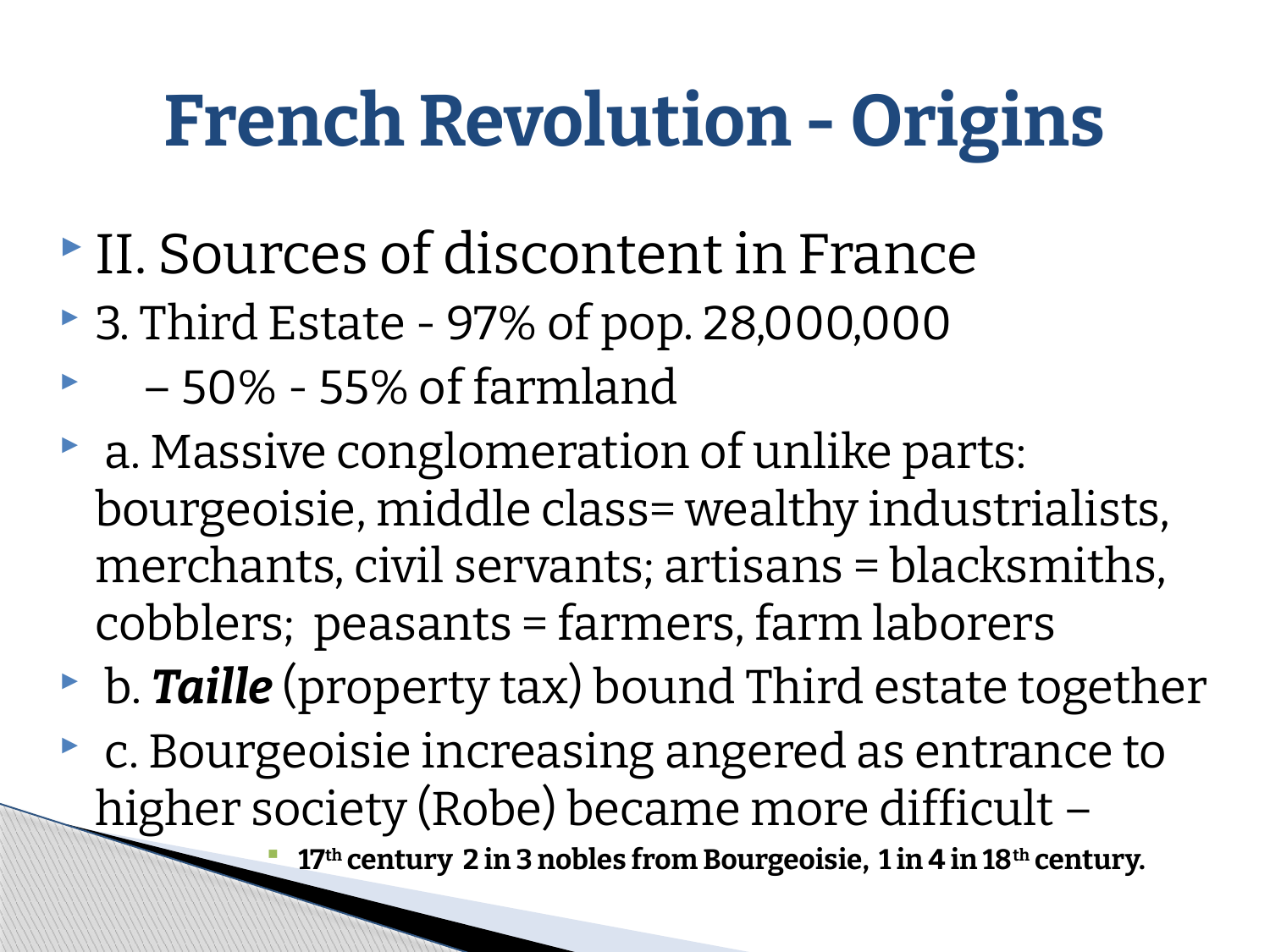

# French Revolution - Origins
II. Sources of discontent in France
3. Third Estate - 97% of pop. 28,000,000
     – 50% - 55% of farmland
 a. Massive conglomeration of unlike parts: bourgeoisie, middle class= wealthy industrialists, merchants, civil servants; artisans = blacksmiths, cobblers;  peasants = farmers, farm laborers
 b. Taille (property tax) bound Third estate together
 c. Bourgeoisie increasing angered as entrance to higher society (Robe) became more difficult –
17th century  2 in 3 nobles from Bourgeoisie,  1 in 4 in 18th century.